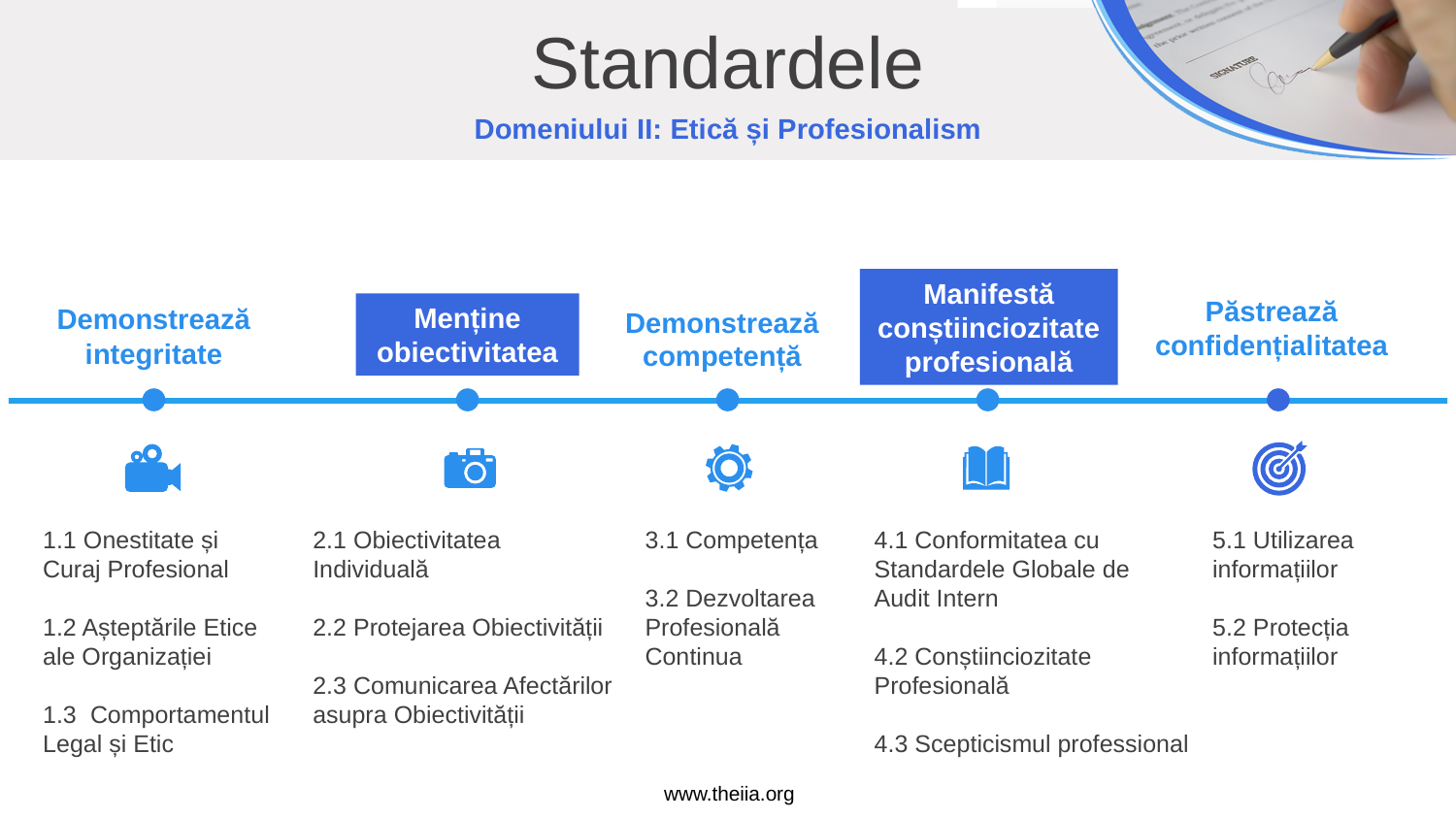

Standardele
Domeniului II: Etică și Profesionalism
Manifestă conștiinciozitate profesională
Păstrează confidențialitatea
Menține obiectivitatea
Demonstrează integritate
Demonstrează competență

1.1 Onestitate și Curaj Profesional

1.2 Așteptările Etice ale Organizației

1.3 Comportamentul Legal și Etic
2.1 Obiectivitatea Individuală

2.2 Protejarea Obiectivității

2.3 Comunicarea Afectărilor asupra Obiectivității
3.1 Competența

3.2 Dezvoltarea Profesională Continua
4.1 Conformitatea cu Standardele Globale de
Audit Intern

4.2 Conștiinciozitate Profesională

4.3 Scepticismul professional
5.1 Utilizarea informațiilor

5.2 Protecția informațiilor
www.theiia.org